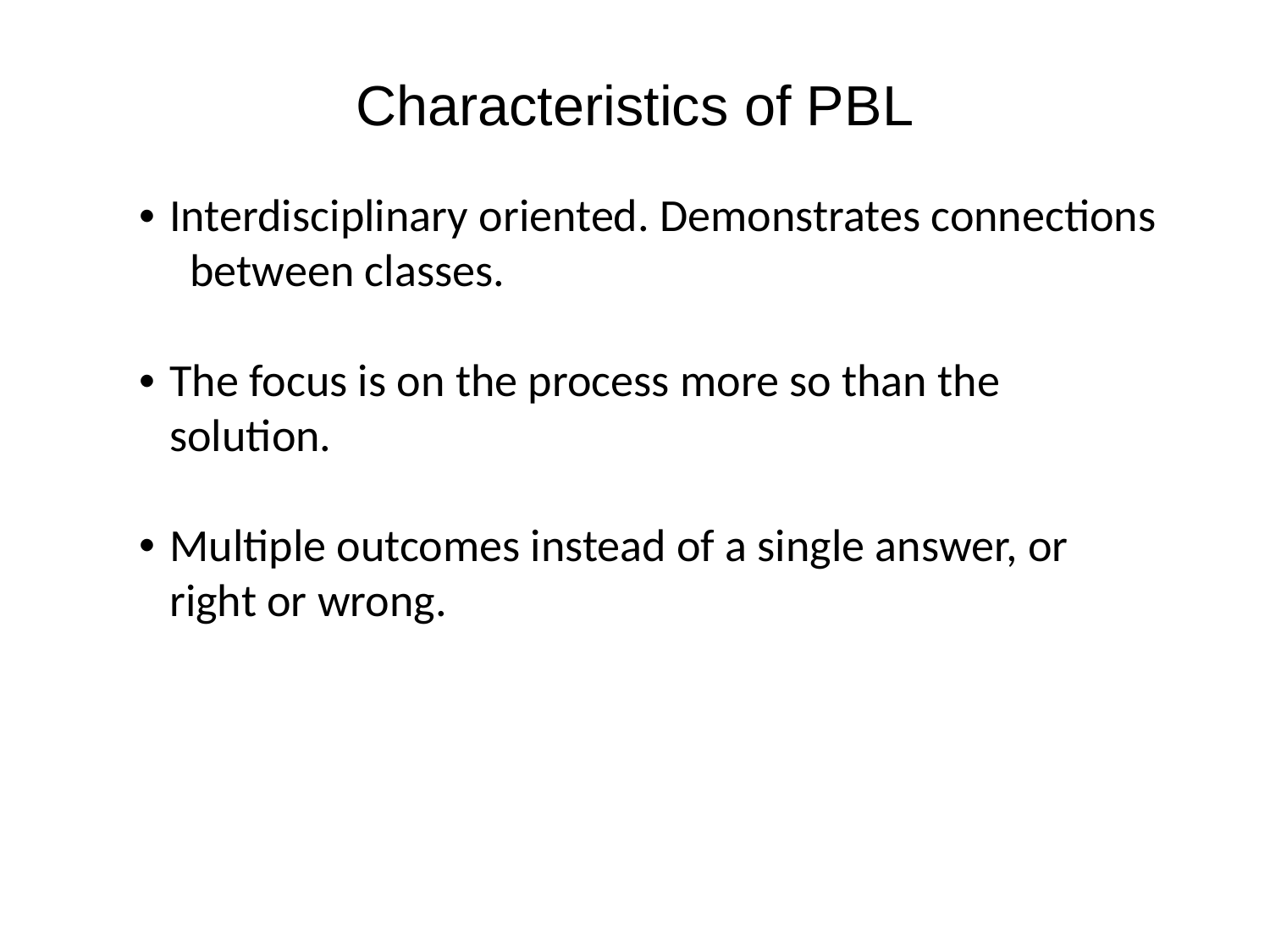

Characteristics of PBL
Interdisciplinary oriented. Demonstrates connections   between classes.

The focus is on the process more so than the solution.

Multiple outcomes instead of a single answer, or right or wrong.